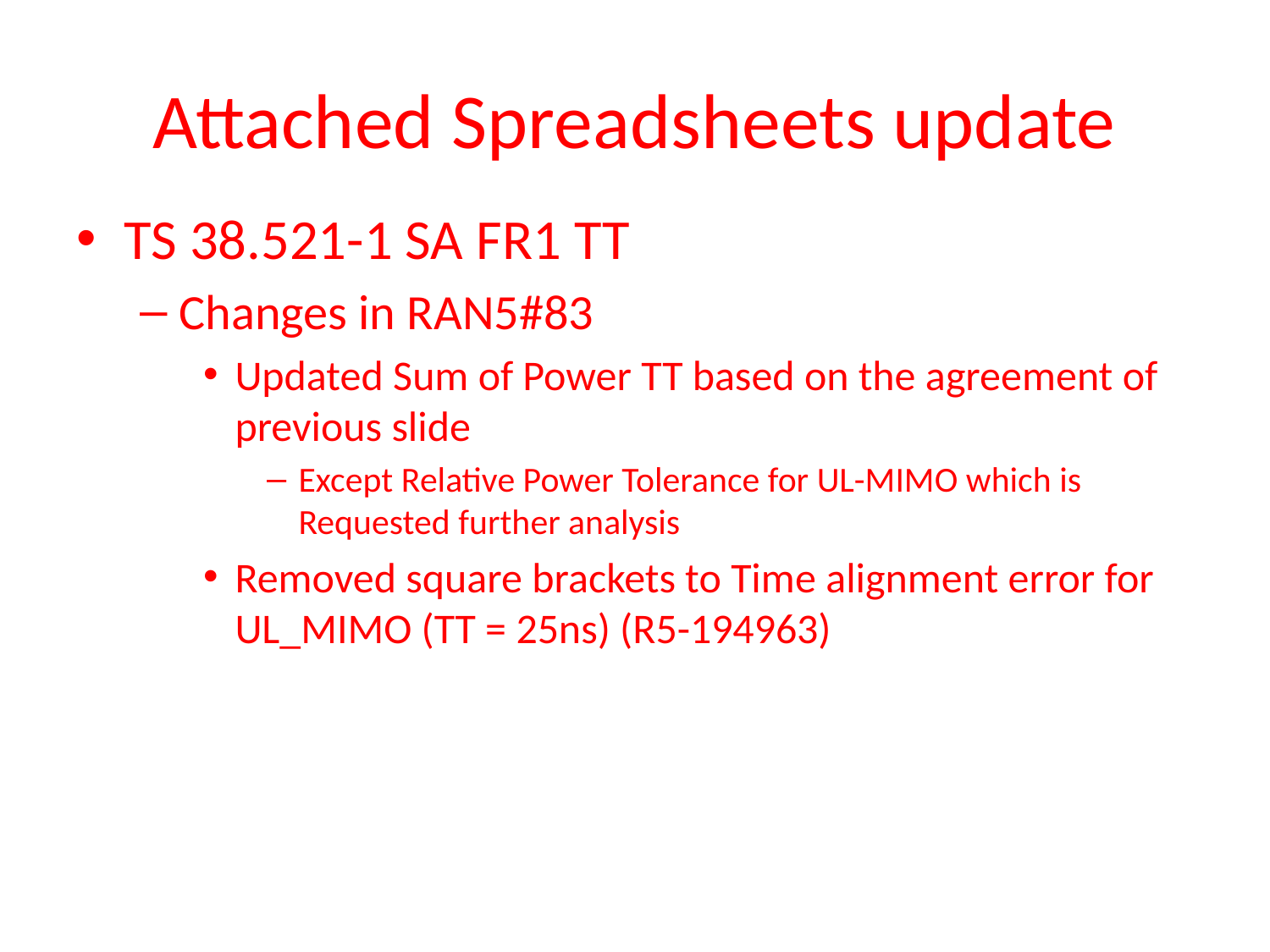

# Attached Spreadsheets update
TS 38.521-1 SA FR1 TT
Changes in RAN5#83
Updated Sum of Power TT based on the agreement of previous slide
Except Relative Power Tolerance for UL-MIMO which is Requested further analysis
Removed square brackets to Time alignment error for UL_MIMO (TT = 25ns) (R5-194963)